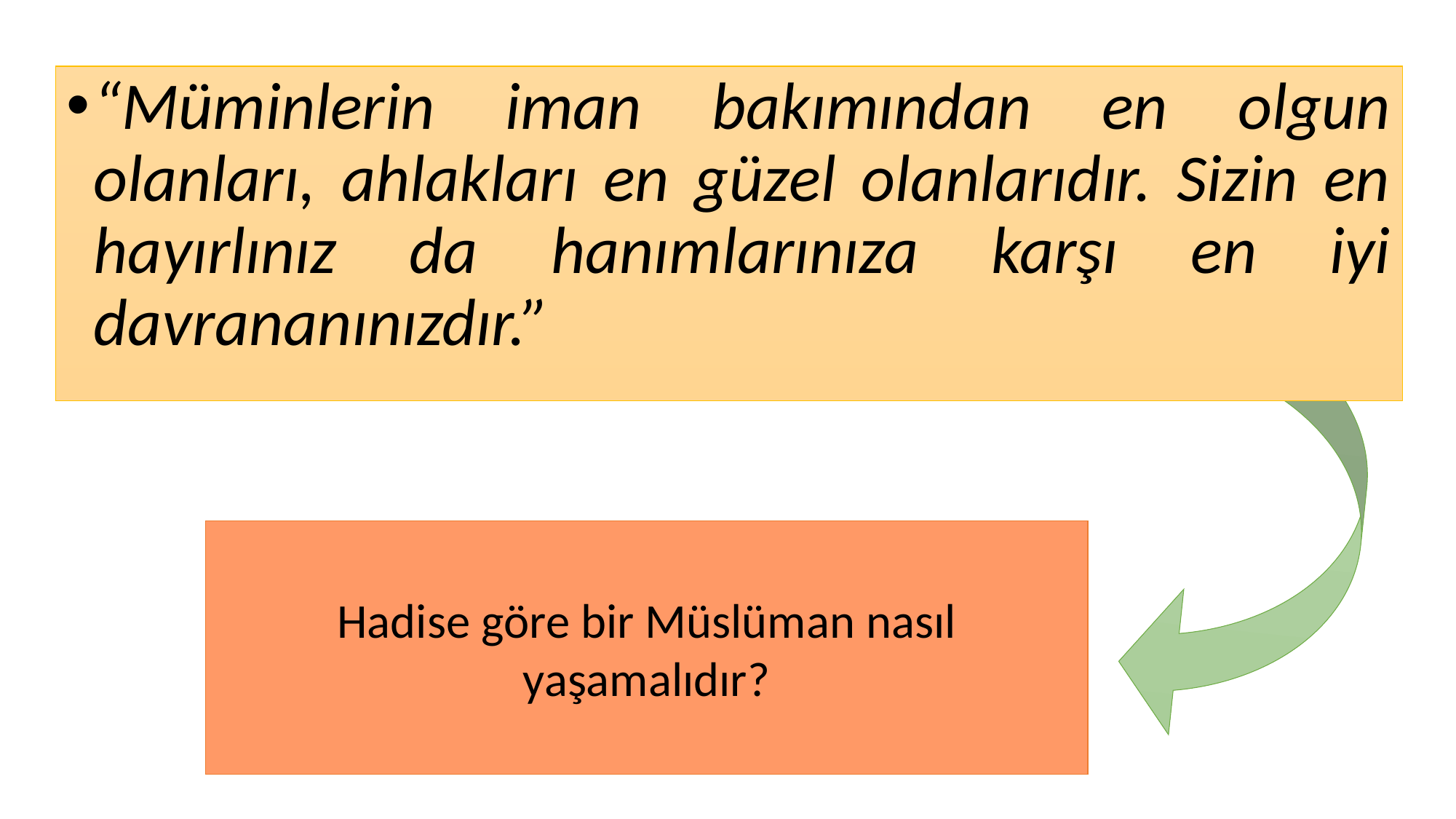

“Müminlerin iman bakımından en olgun olanları, ahlakları en güzel olanlarıdır. Sizin en hayırlınız da hanımlarınıza karşı en iyi davrananınızdır.”

Hadise göre bir Müslüman nasıl yaşamalıdır?